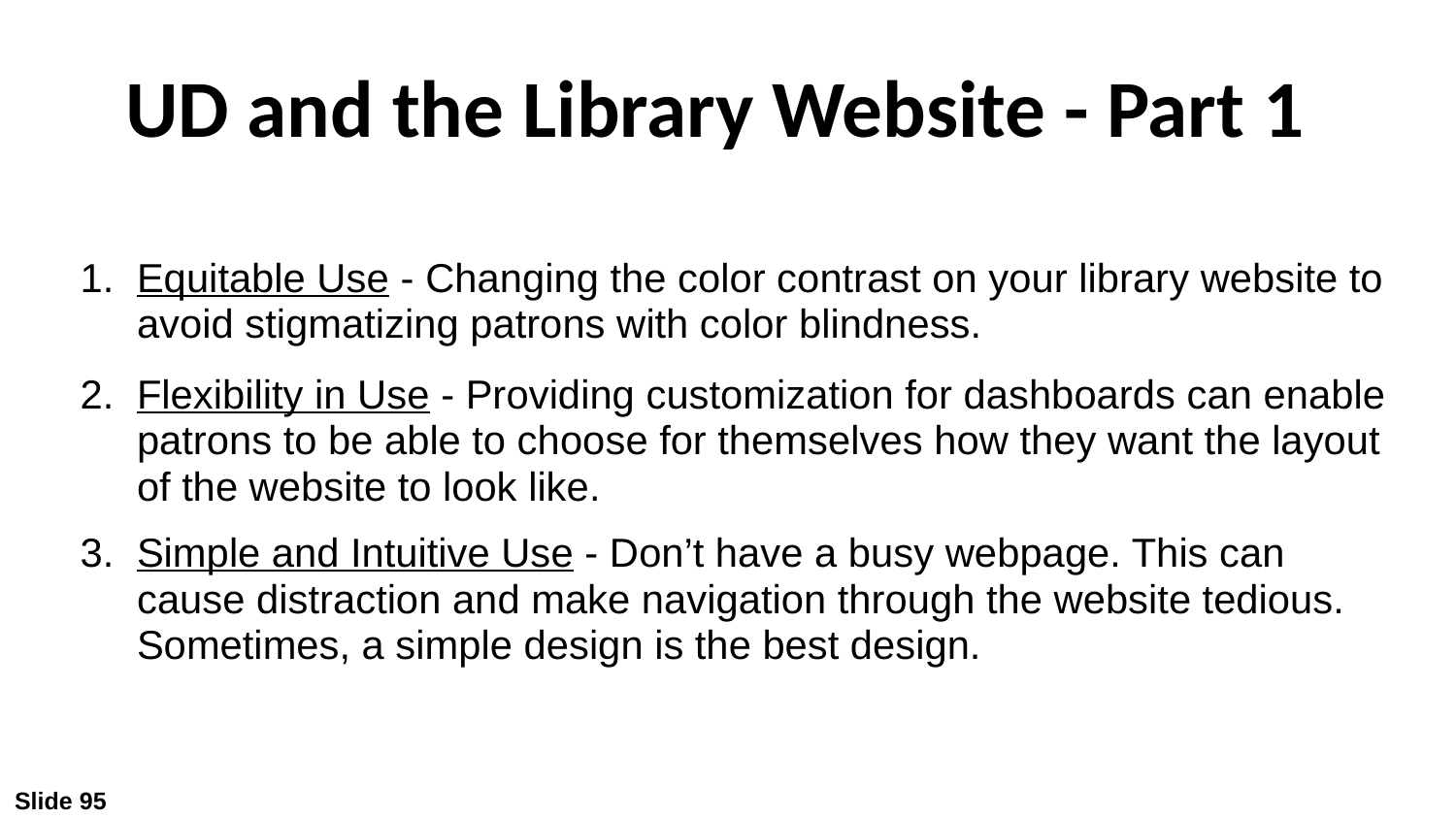

# UD and the Library Website - Part 1
Equitable Use - Changing the color contrast on your library website to avoid stigmatizing patrons with color blindness.
Flexibility in Use - Providing customization for dashboards can enable patrons to be able to choose for themselves how they want the layout of the website to look like.
Simple and Intuitive Use - Don’t have a busy webpage. This can cause distraction and make navigation through the website tedious. Sometimes, a simple design is the best design.
Slide 95